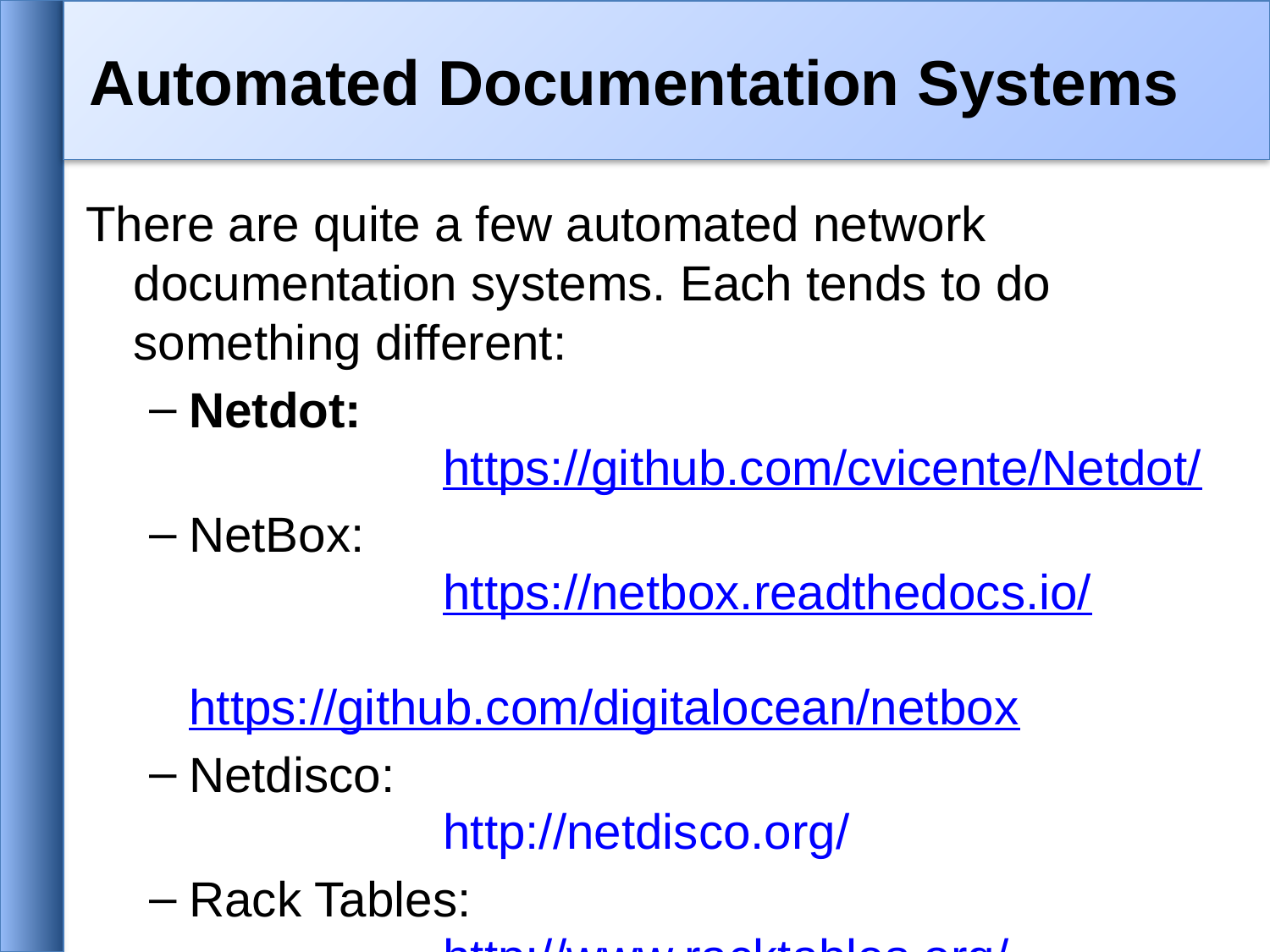

# Automated Documentation Systems
There are quite a few automated network documentation systems. Each tends to do something different:
Netdot:
		https://github.com/cvicente/Netdot/
NetBox:
		https://netbox.readthedocs.io/
		https://github.com/digitalocean/netbox
Netdisco:
		http://netdisco.org/
Rack Tables:
		http://www.racktables.org/